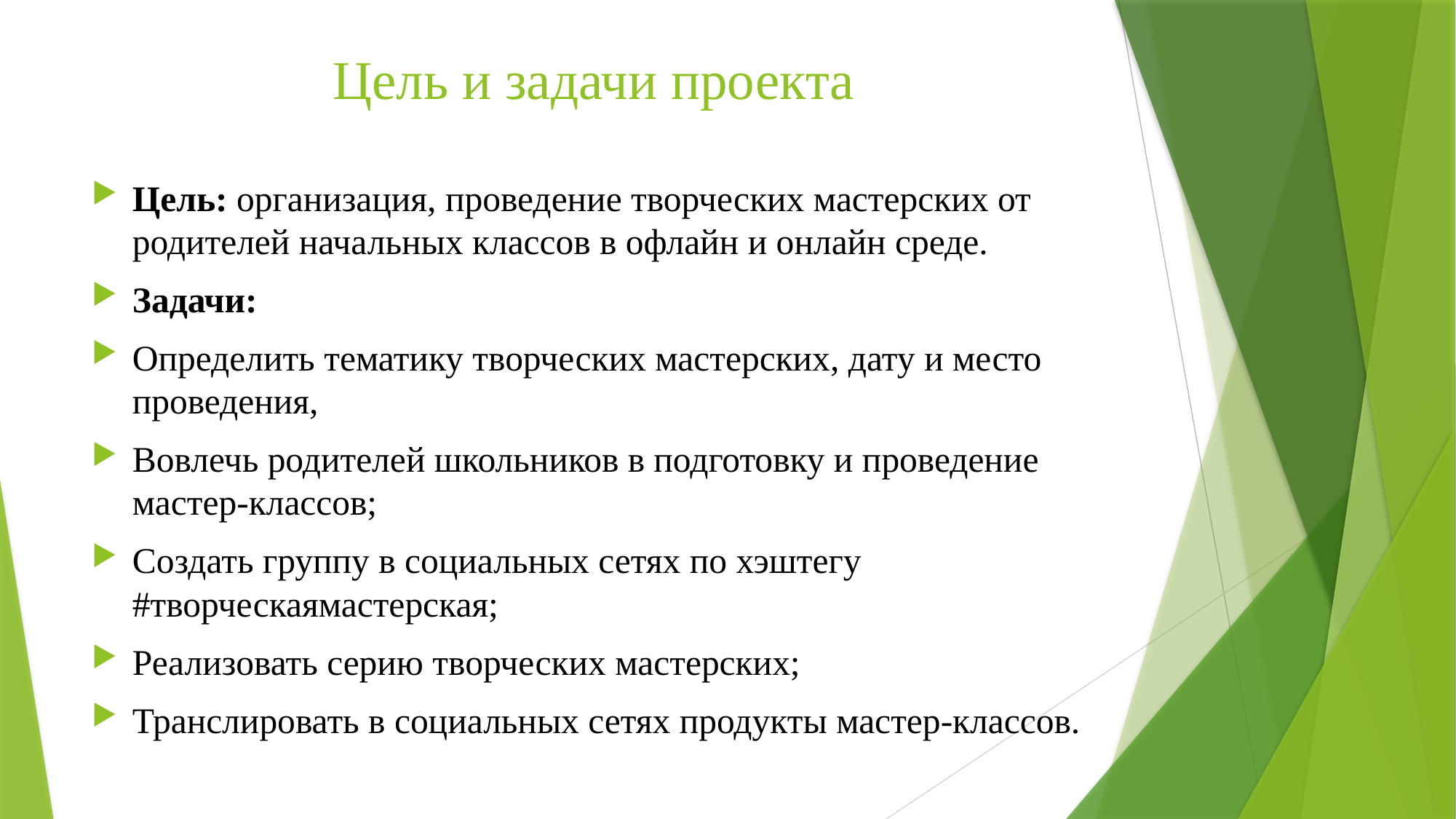

# Цель и задачи проекта
Цель: организация, проведение творческих мастерских от родителей начальных классов в офлайн и онлайн среде.
Задачи:
Определить тематику творческих мастерских, дату и место проведения,
Вовлечь родителей школьников в подготовку и проведение мастер-классов;
Создать группу в социальных сетях по хэштегу #творческаямастерская;
Реализовать серию творческих мастерских;
Транслировать в социальных сетях продукты мастер-классов.